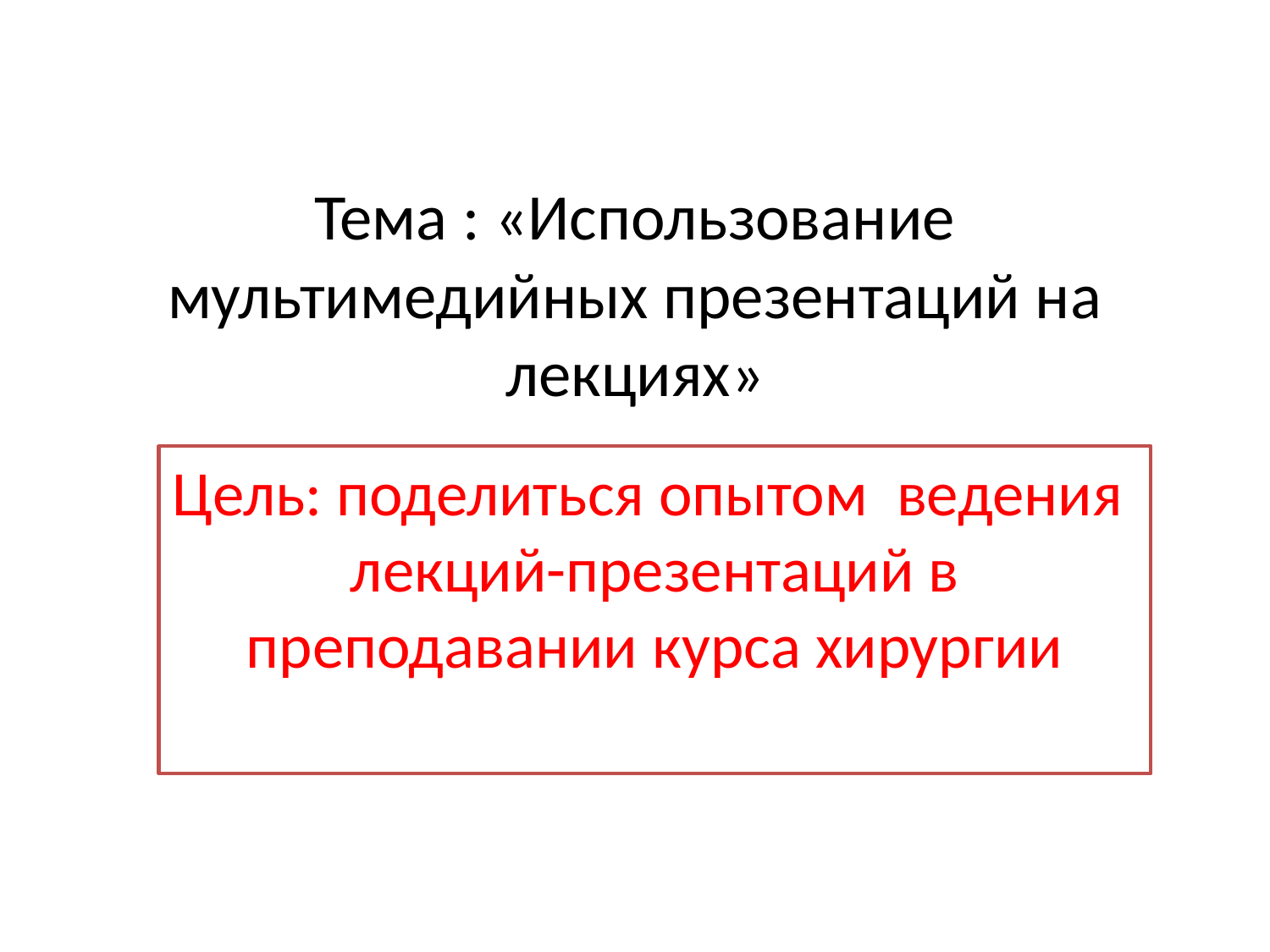

# Тема : «Использование мультимедийных презентаций на лекциях»
Цель: поделиться опытом  ведения  лекций-презентаций в преподавании курса хирургии